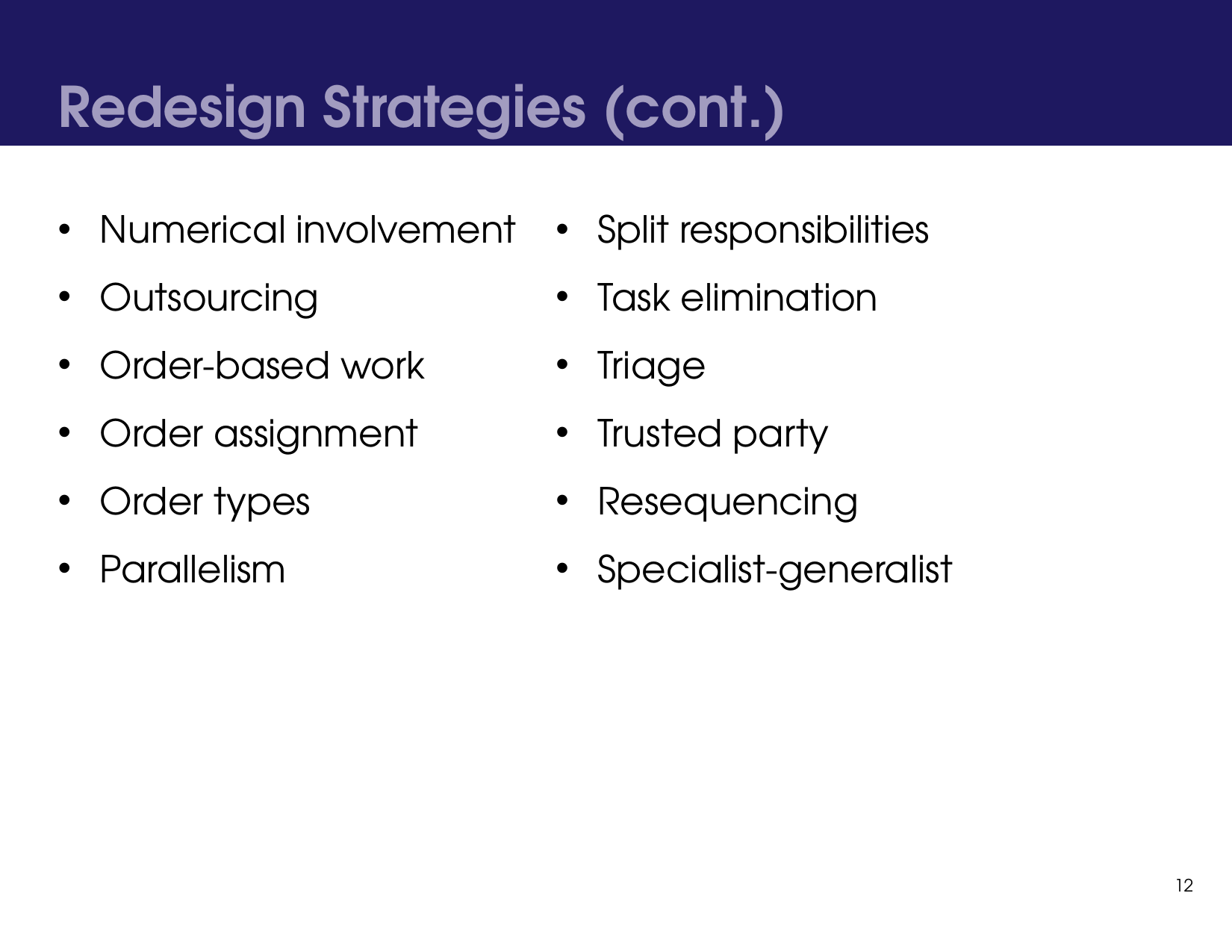

# Redesign Strategies (cont.)
Numerical involvement
Outsourcing
Order-based work
Order assignment
Order types
Parallelism
Split responsibilities
Task elimination
Triage
Trusted party
Resequencing
Specialist-generalist
12